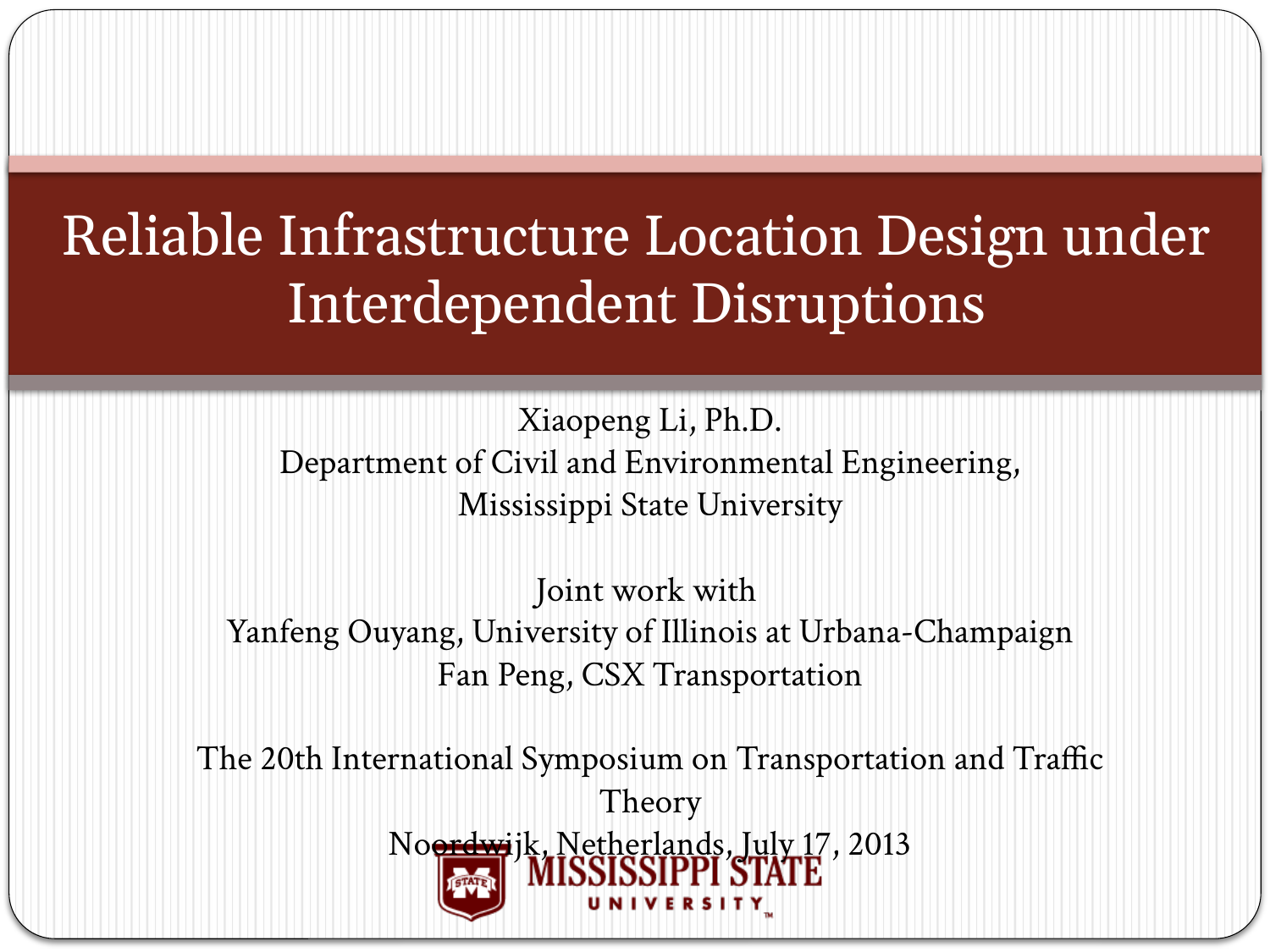

# Reliable Infrastructure Location Design under Interdependent Disruptions
Xiaopeng Li, Ph.D.
Department of Civil and Environmental Engineering,
Mississippi State University

Joint work with
Yanfeng Ouyang, University of Illinois at Urbana-Champaign
Fan Peng, CSX Transportation

The 20th International Symposium on Transportation and Traffic Theory
Noordwijk, Netherlands, July 17, 2013